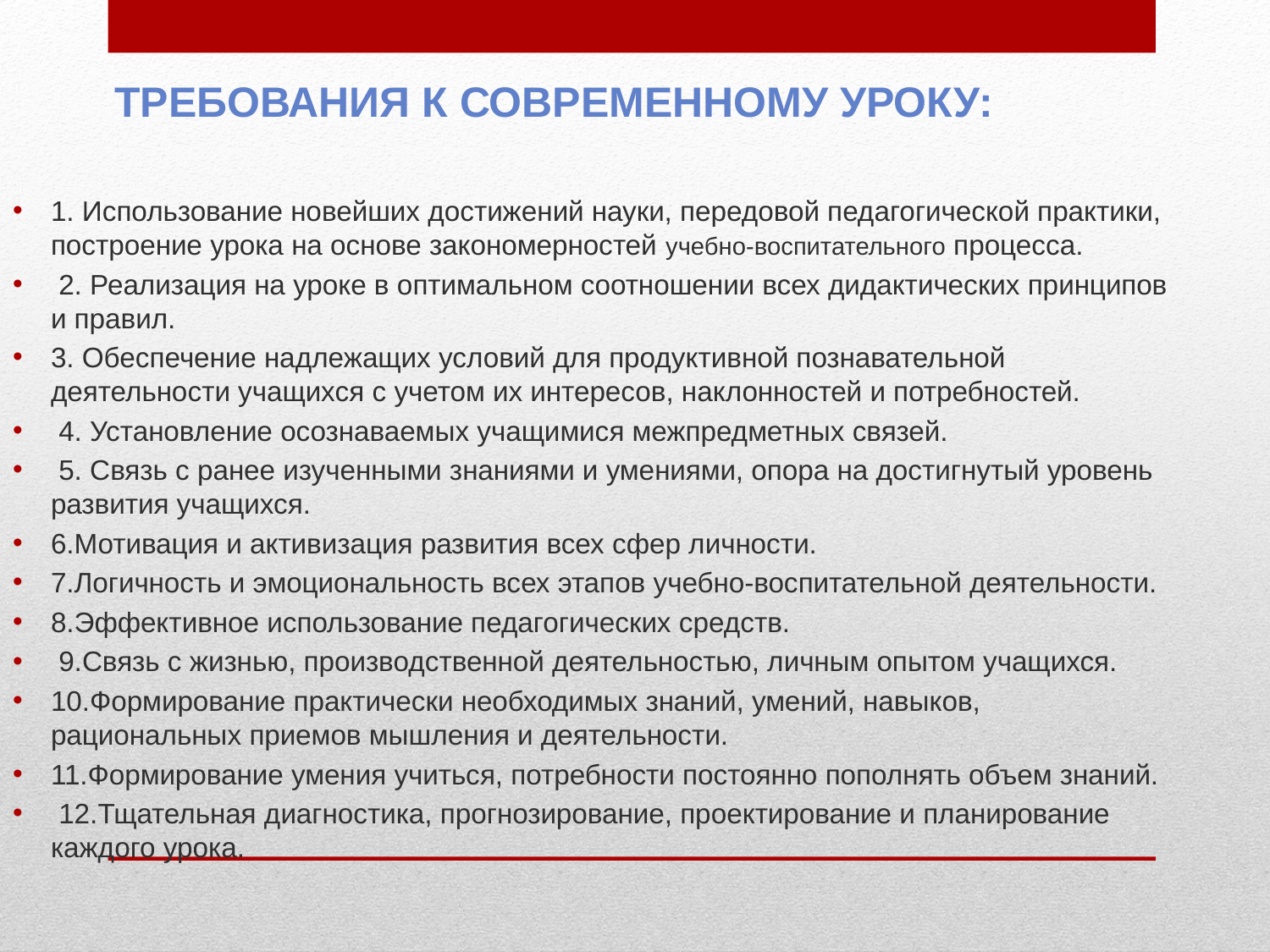

Требования к современному уроку:
1. Использование новейших достижений науки, передовой педагогической практики, построение урока на основе закономерностей учебно-воспитательного процесса.
 2. Реализация на уроке в оптимальном соотношении всех дидактических принципов и правил.
3. Обеспечение надлежащих условий для продуктивной познавательной деятельности учащихся с учетом их интересов, наклонностей и потребностей.
 4. Установление осознаваемых учащимися межпредметных связей.
 5. Связь с ранее изученными знаниями и умениями, опора на достигнутый уровень развития учащихся.
6.Мотивация и активизация развития всех сфер личности.
7.Логичность и эмоциональность всех этапов учебно-воспитательной деятельности.
8.Эффективное использование педагогических средств.
 9.Связь с жизнью, производственной деятельностью, личным опытом учащихся.
10.Формирование практически необходимых знаний, умений, навыков, рациональных приемов мышления и деятельности.
11.Формирование умения учиться, потребности постоянно пополнять объем знаний.
 12.Тщательная диагностика, прогнозирование, проектирование и планирование каждого урока.